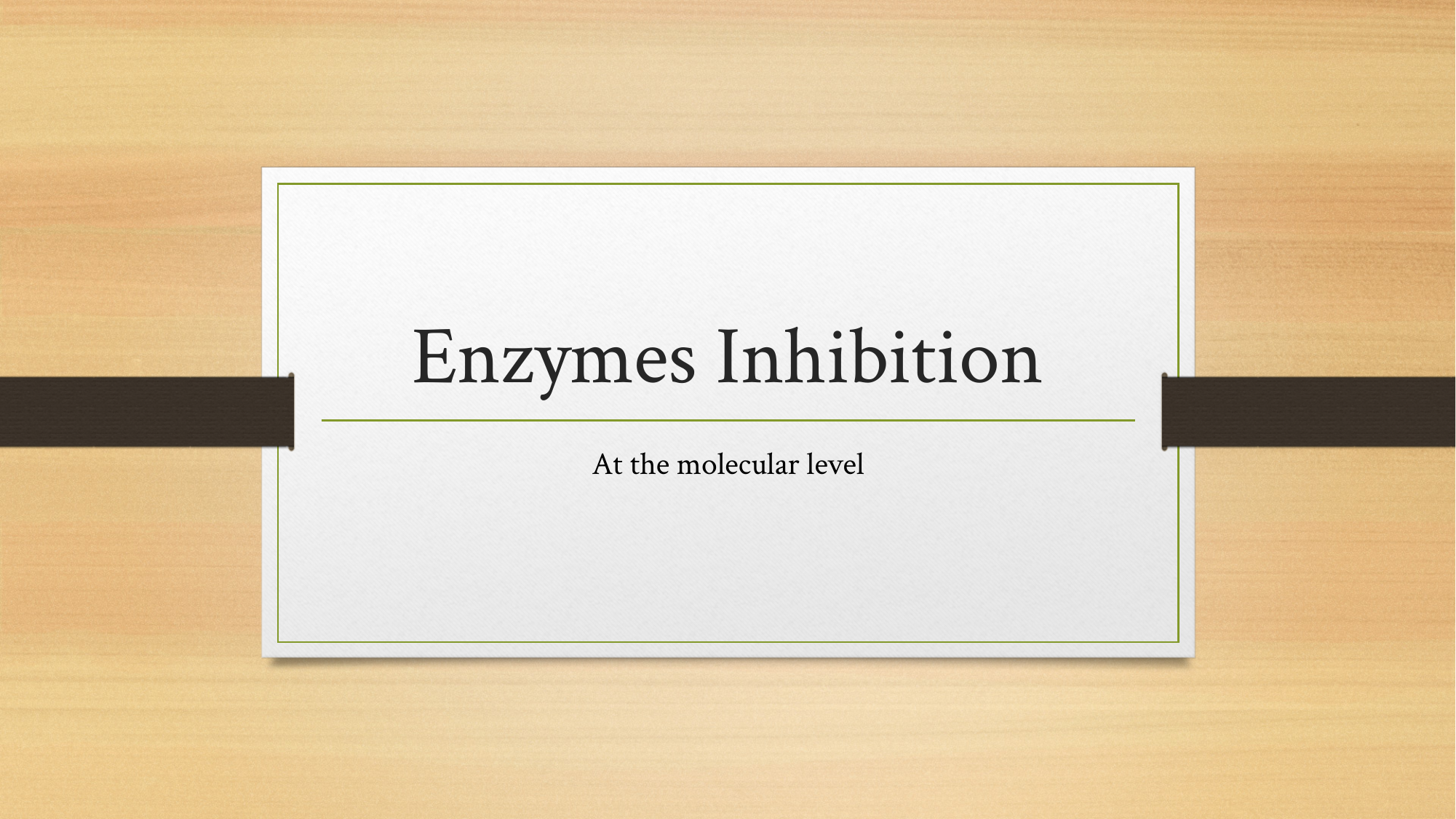

# Enzymes Inhibition
At the molecular level